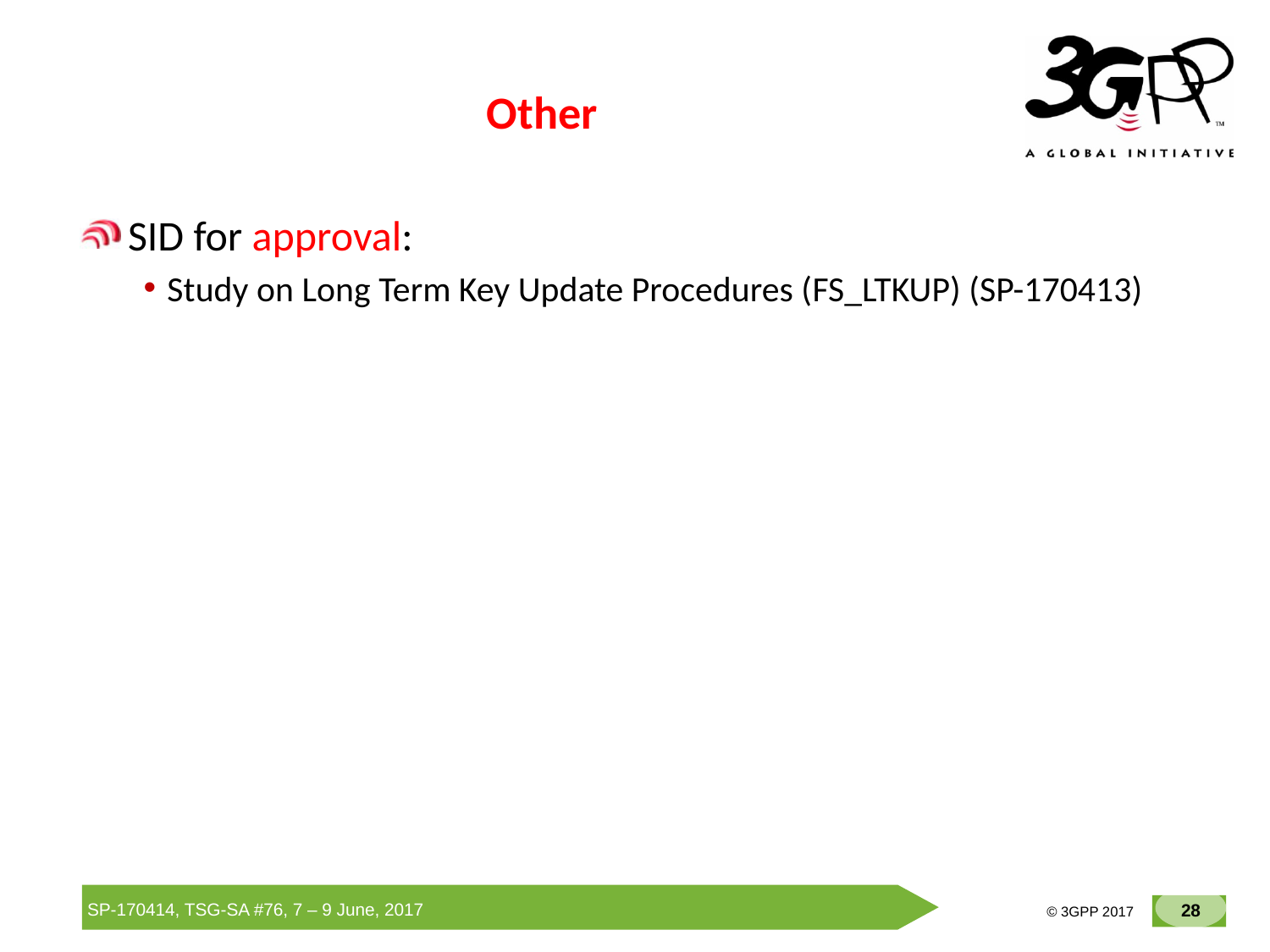

# Other
SID for approval:
Study on Long Term Key Update Procedures (FS_LTKUP) (SP-170413)